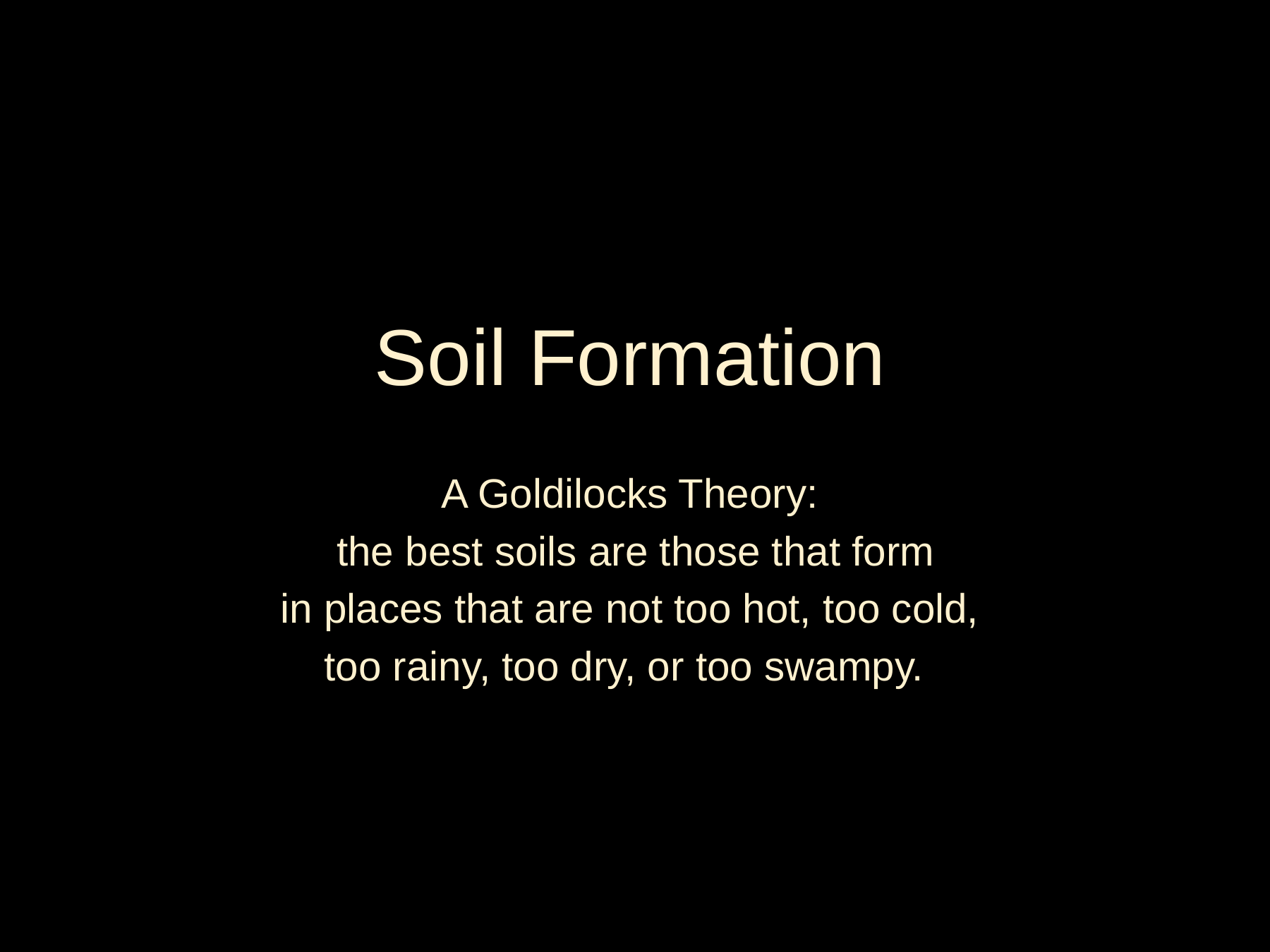

Soil Formation

A Goldilocks Theory:
 the best soils are those that form
in places that are not too hot, too cold,
too rainy, too dry, or too swampy.